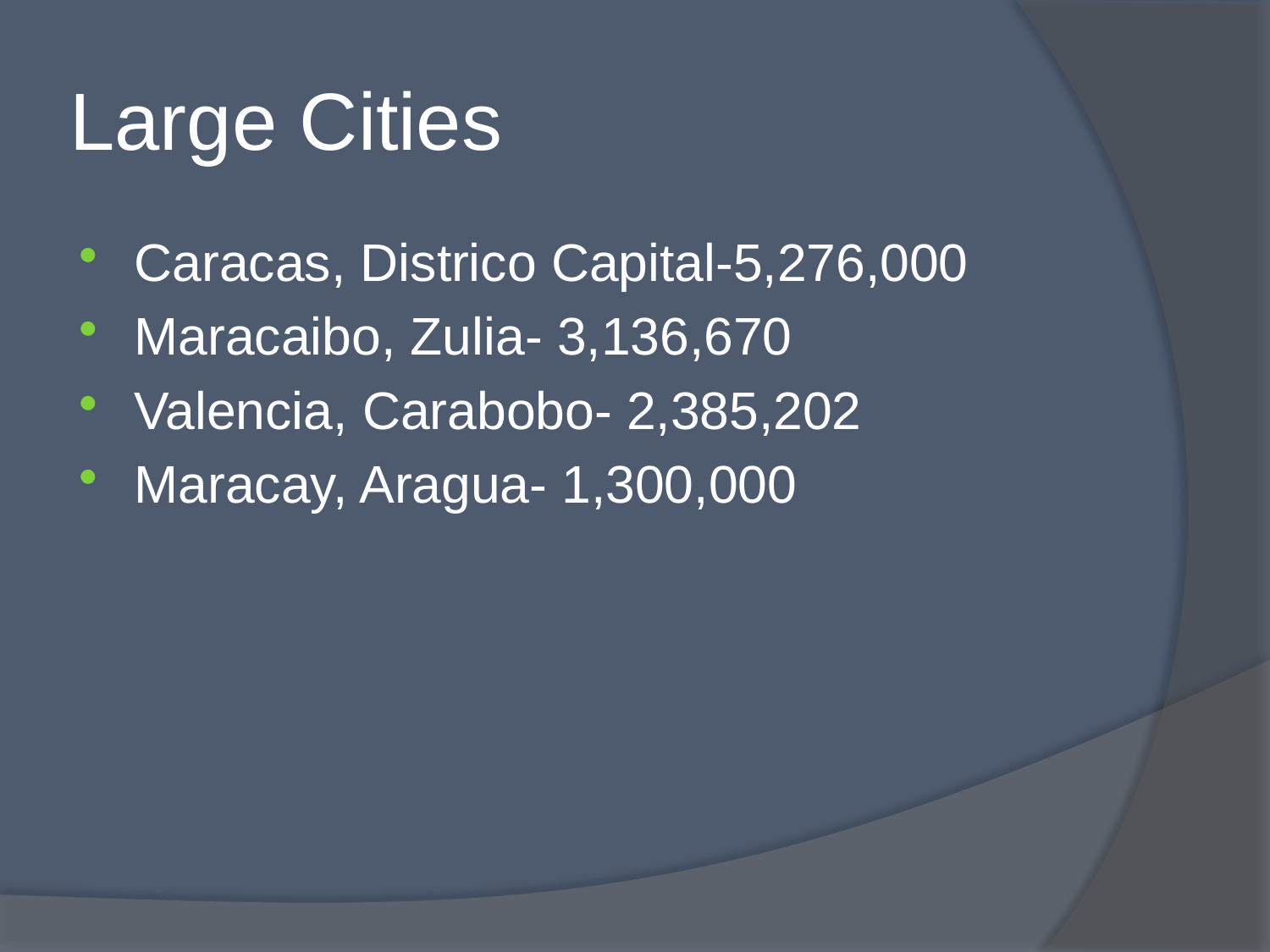

# Large Cities
Caracas, Districo Capital-5,276,000
Maracaibo, Zulia- 3,136,670
Valencia, Carabobo- 2,385,202
Maracay, Aragua- 1,300,000